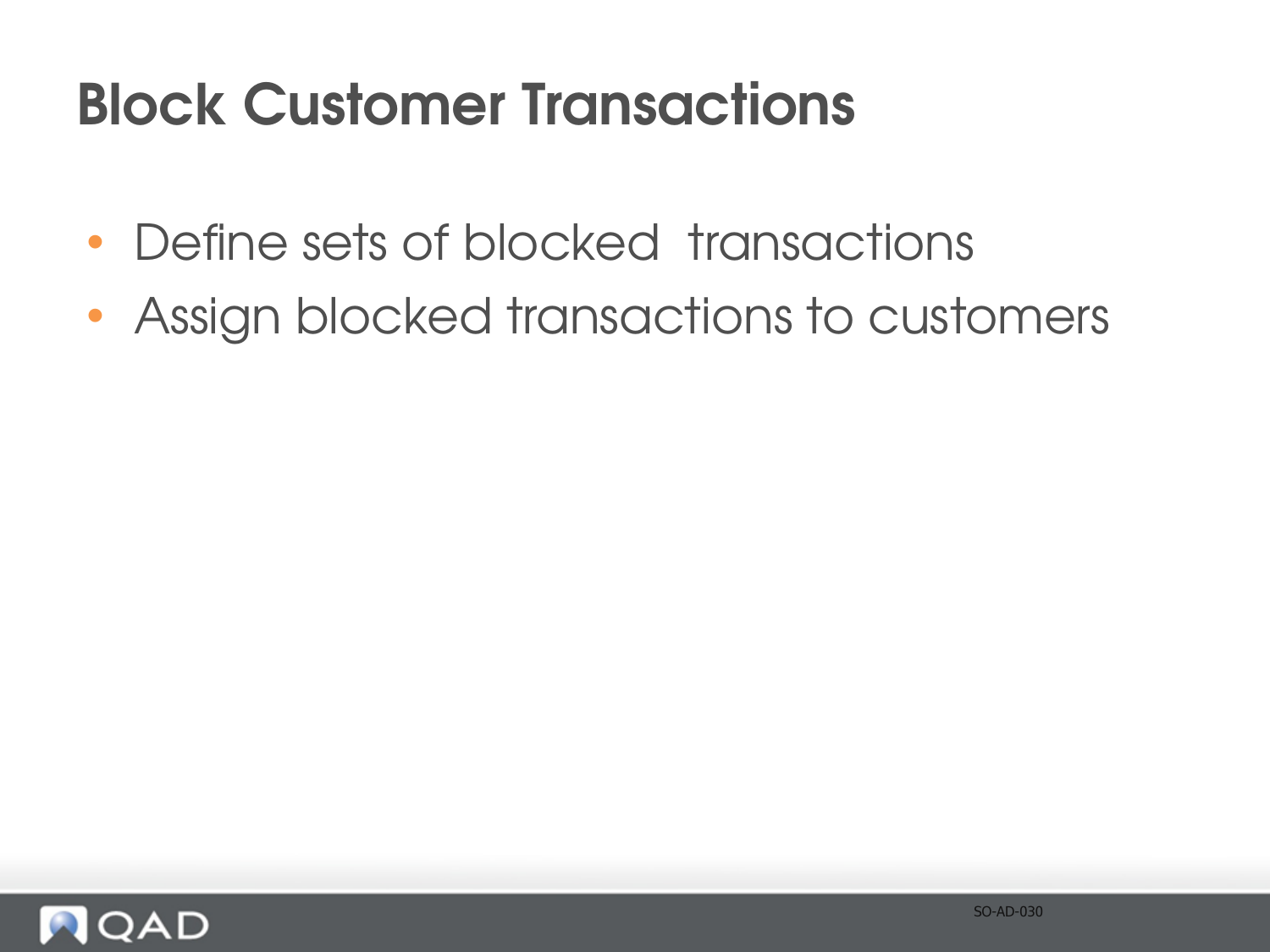

# Block Customer Transactions

Define sets of blocked  transactions
Assign blocked transactions to customers

SO-AD-030